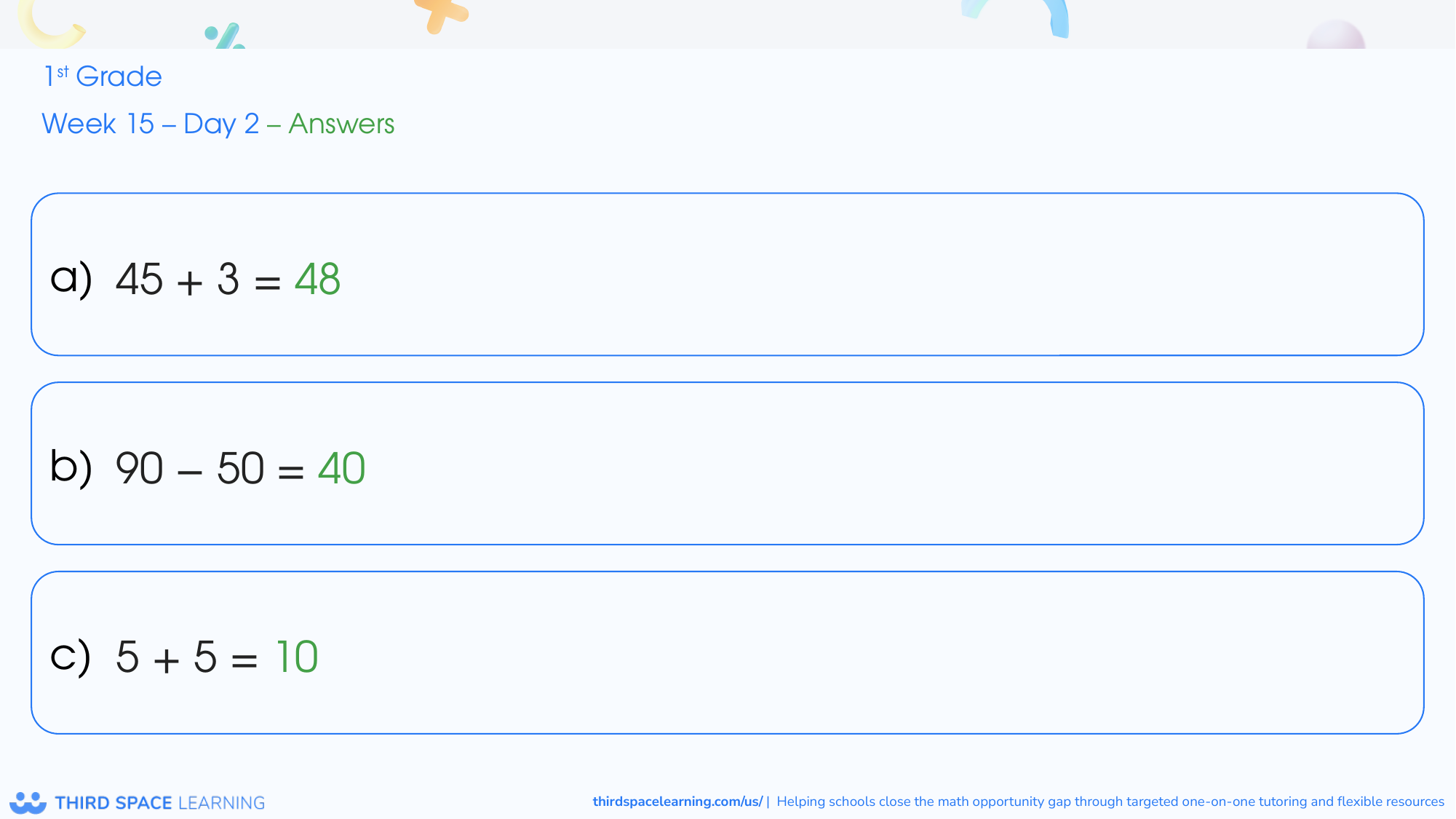

1st Grade
Week 15 – Day 2 – Answers
45 + 3 = 48
90 − 50 = 40
5 + 5 = 10